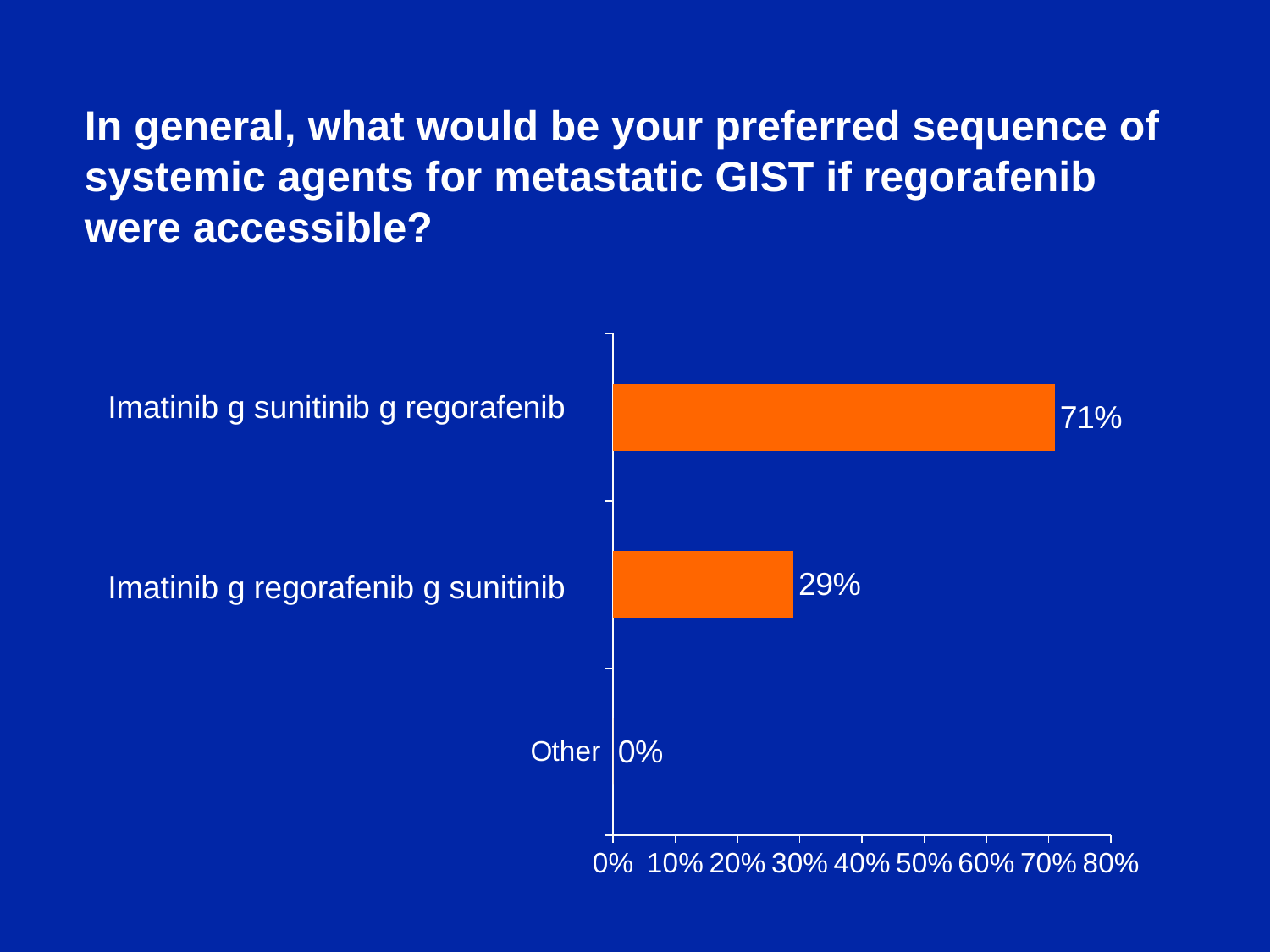

In general, what would be your preferred sequence of systemic agents for metastatic GIST if regorafenib were accessible?

### Chart

| Category | Series 1 |
|---|---|
| Other | 0.0 |
Imatinib g sunitinib g regorafenib
Imatinib g regorafenib g sunitinib